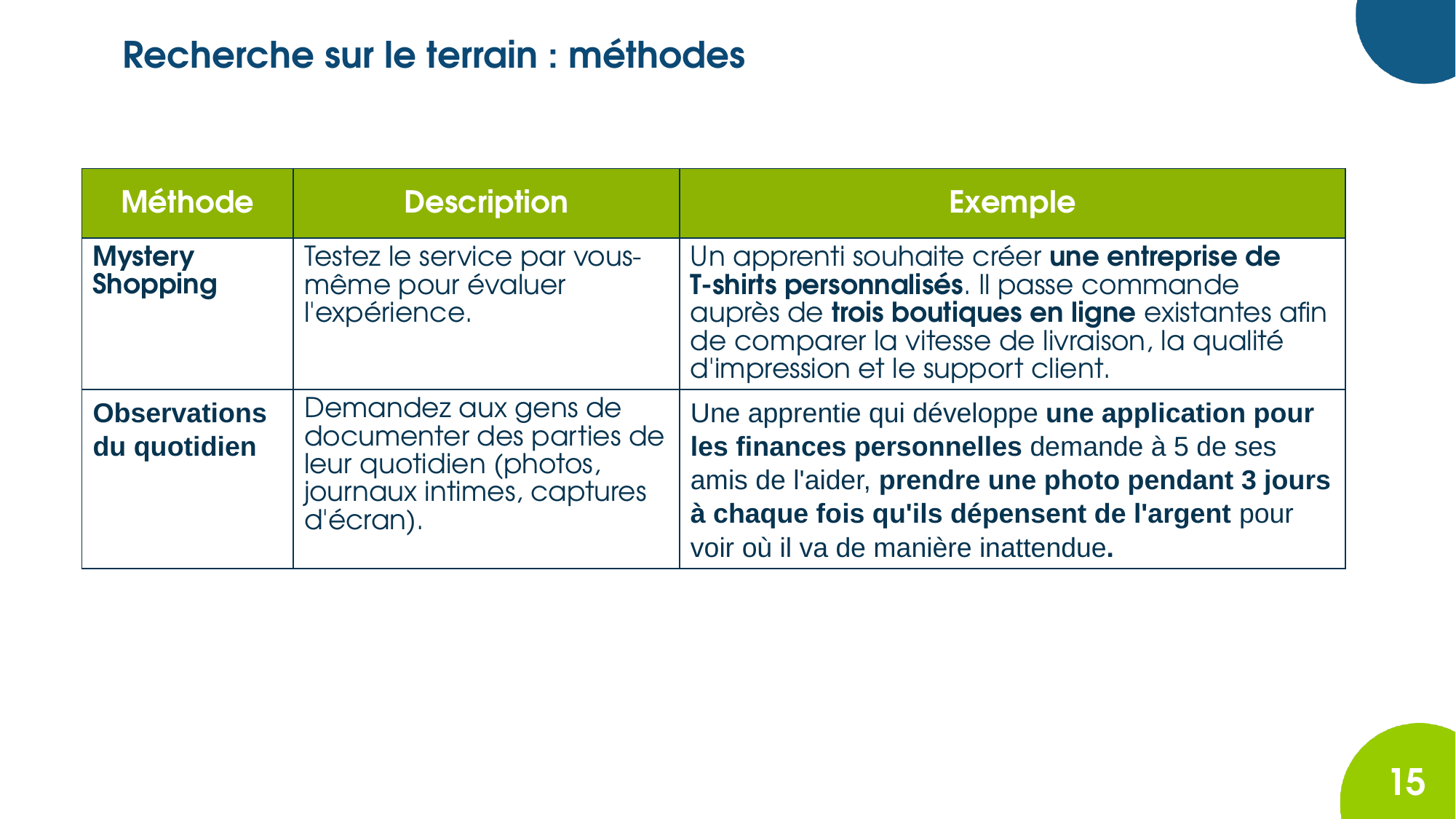

Recherche sur le terrain : méthodes
| Méthode | Description | Exemple |
| --- | --- | --- |
| Mystery Shopping | Testez le service par vous-même pour évaluer l'expérience. | Un apprenti souhaite créer une entreprise de T-shirts personnalisés. Il passe commande auprès de trois boutiques en ligne existantes afin de comparer la vitesse de livraison, la qualité d'impression et le support client. |
| Observations du quotidien | Demandez aux gens de documenter des parties de leur quotidien (photos, journaux intimes, captures d'écran). | Une apprentie qui développe une application pour les finances personnelles demande à 5 de ses amis de l'aider, prendre une photo pendant 3 jours à chaque fois qu'ils dépensent de l'argent pour voir où il va de manière inattendue. |
15